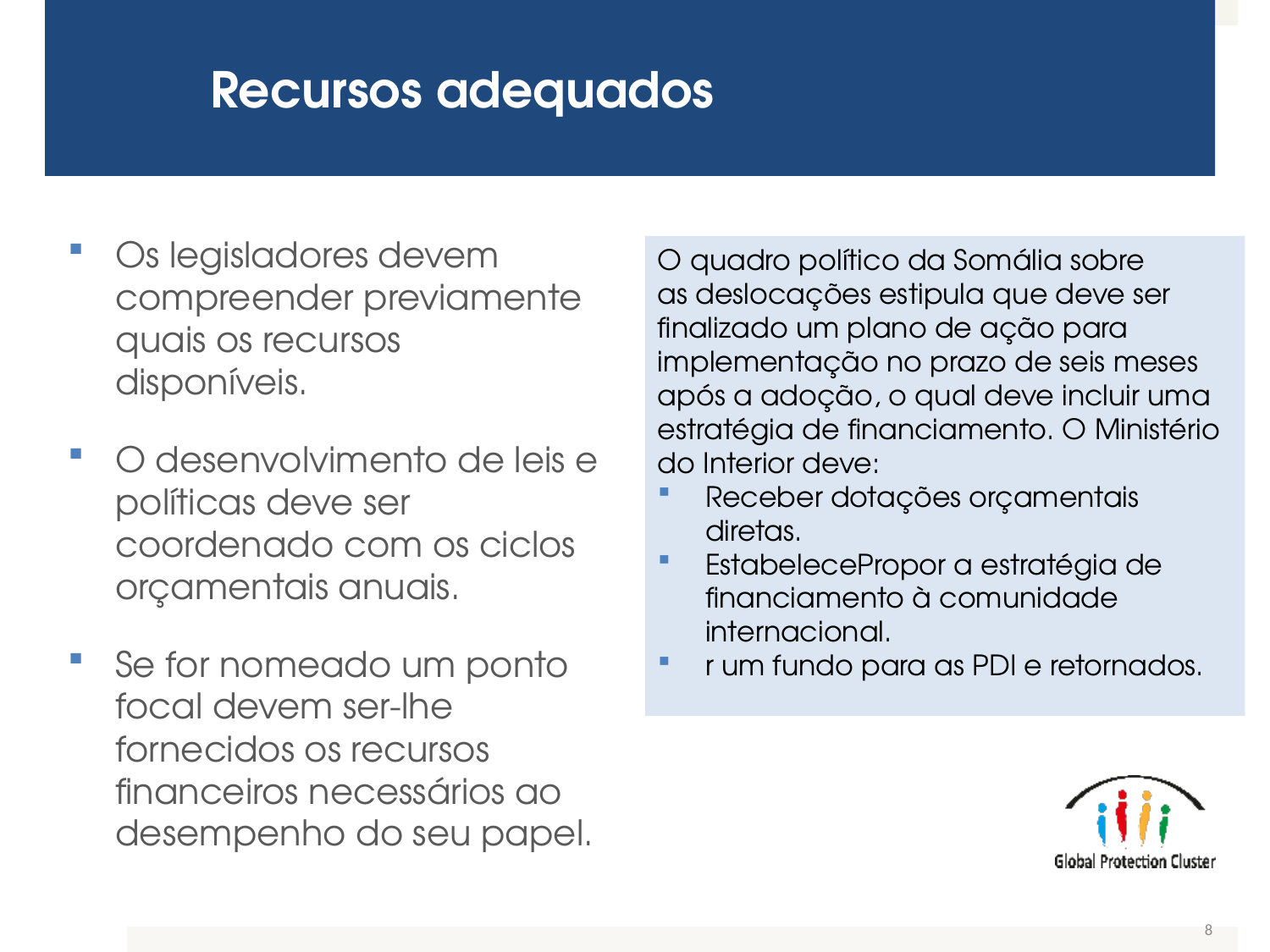

# Recursos adequados
Os legisladores devem compreender previamente quais os recursos disponíveis.
O desenvolvimento de leis e políticas deve ser coordenado com os ciclos orçamentais anuais.
Se for nomeado um ponto focal devem ser-lhe fornecidos os recursos financeiros necessários ao desempenho do seu papel.
O quadro político da Somália sobre
as deslocações estipula que deve ser finalizado um plano de ação para implementação no prazo de seis meses após a adoção, o qual deve incluir uma estratégia de financiamento. O Ministério do Interior deve:
Receber dotações orçamentais diretas.
EstabelecePropor a estratégia de financiamento à comunidade internacional.
r um fundo para as PDI e retornados.